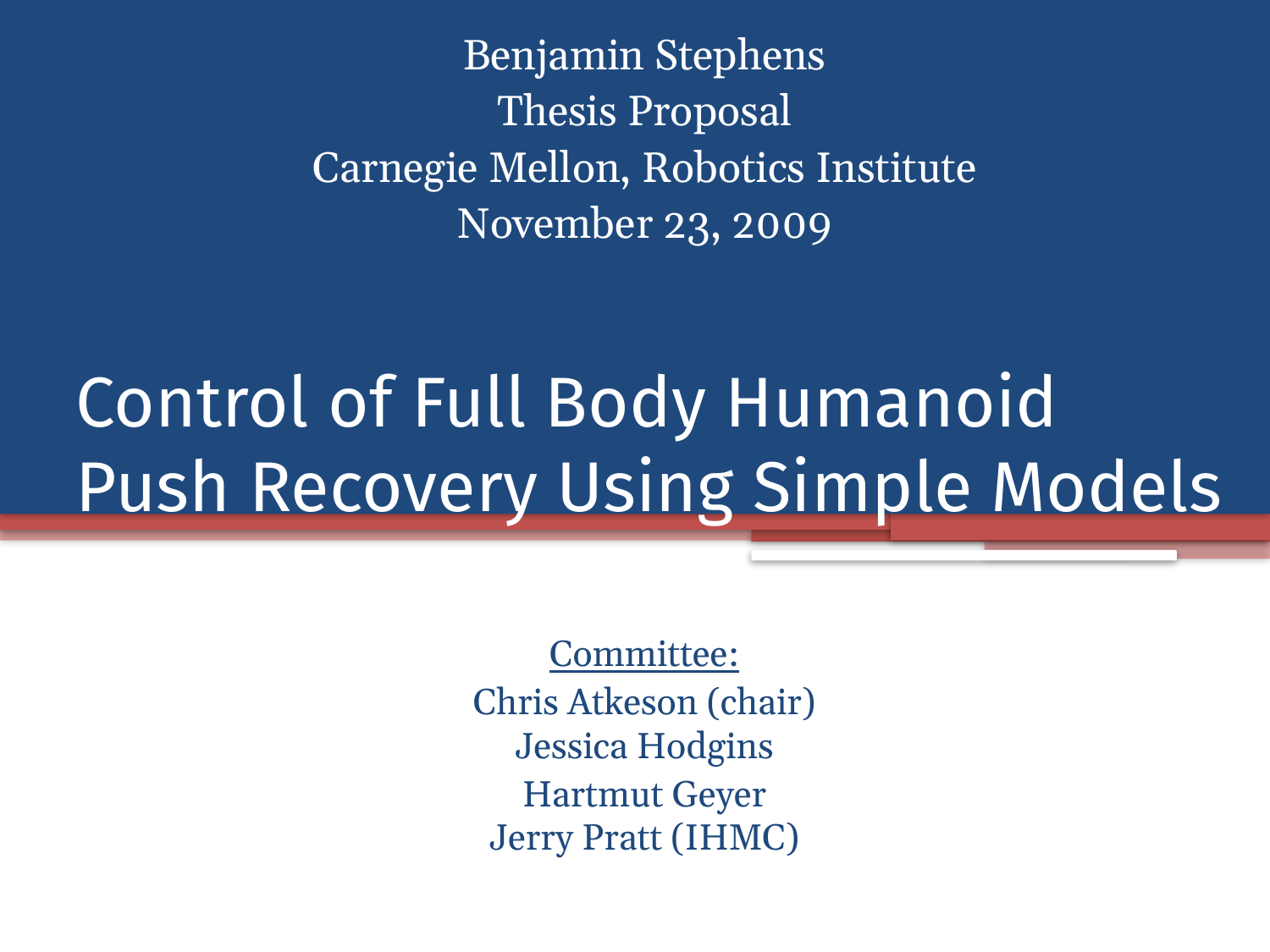

Benjamin Stephens
Thesis Proposal
Carnegie Mellon, Robotics Institute
November 23, 2009
# Control of Full Body Humanoid Push Recovery Using Simple Models
Committee:
Chris Atkeson (chair)
Jessica Hodgins
Hartmut Geyer
Jerry Pratt (IHMC)